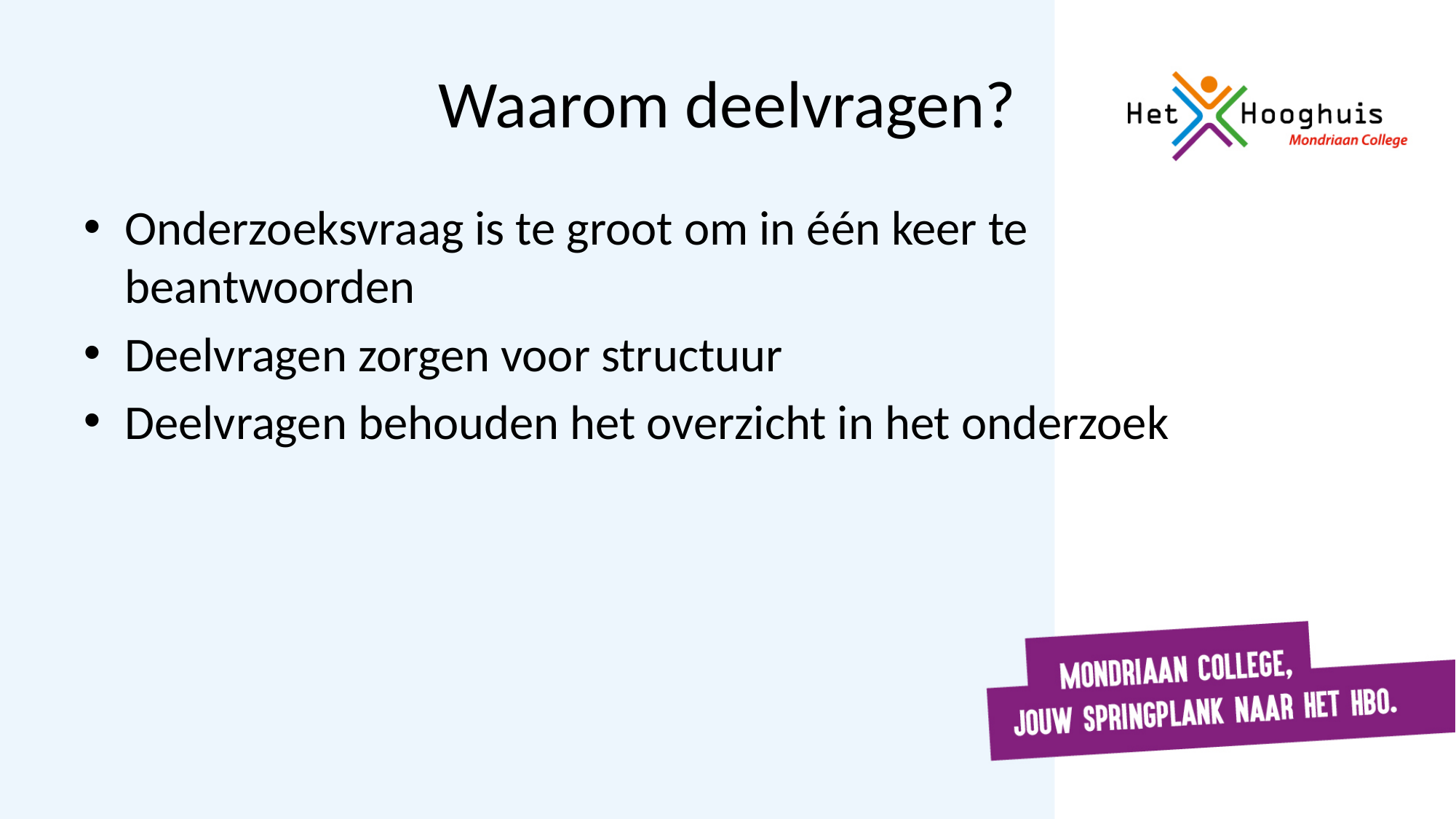

# Waarom deelvragen?
Onderzoeksvraag is te groot om in één keer te
beantwoorden
Deelvragen zorgen voor structuur
Deelvragen behouden het overzicht in het onderzoek